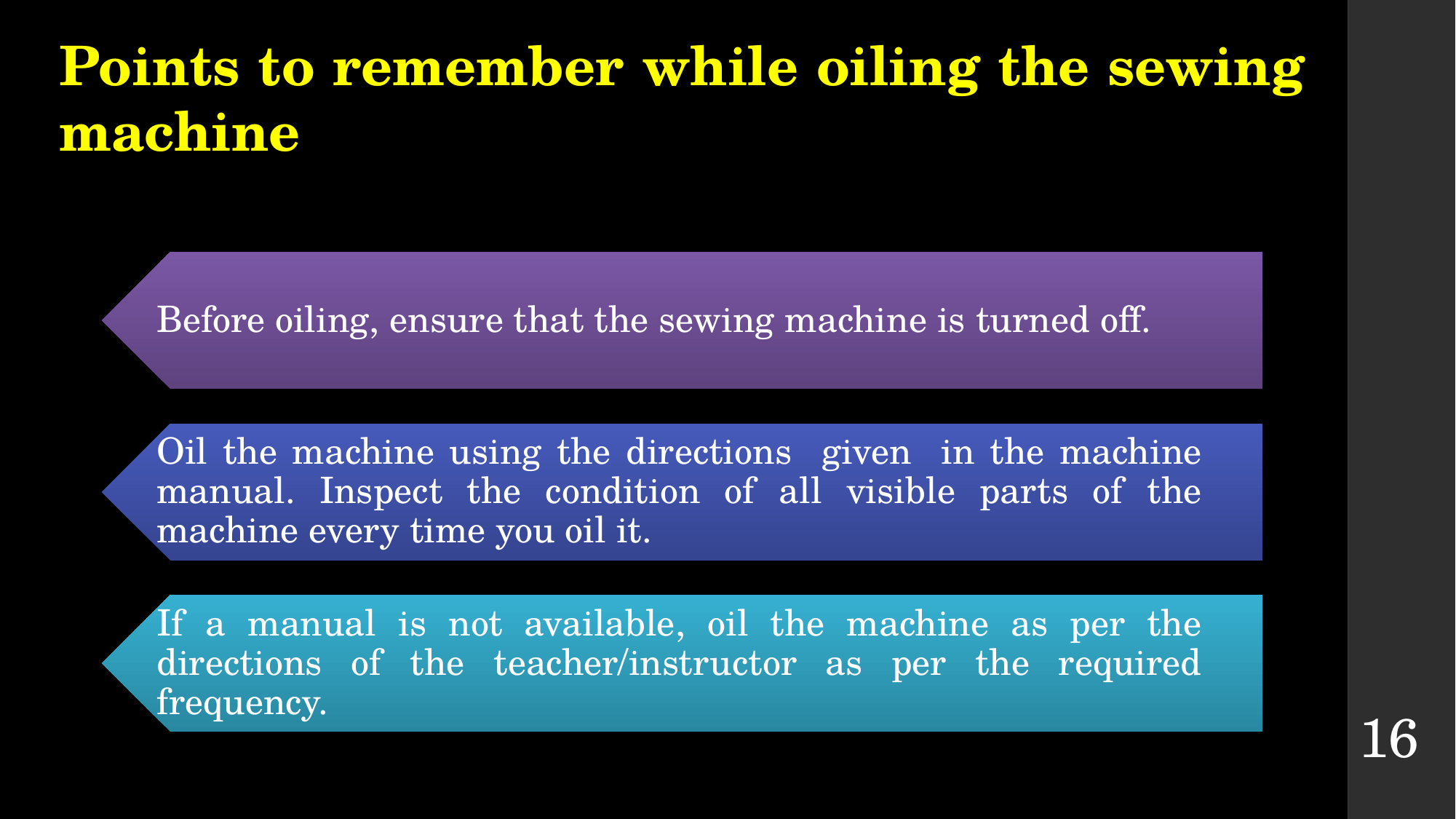

# Points to remember while oiling the sewing machine
Before oiling, ensure that the sewing machine is turned off.
Oil the machine using the directions  given  in the machine manual. Inspect the condition of all visible parts of the machine every time you oil it.
If a manual is not available, oil the machine as per the directions of the teacher/instructor as per the required frequency.
16